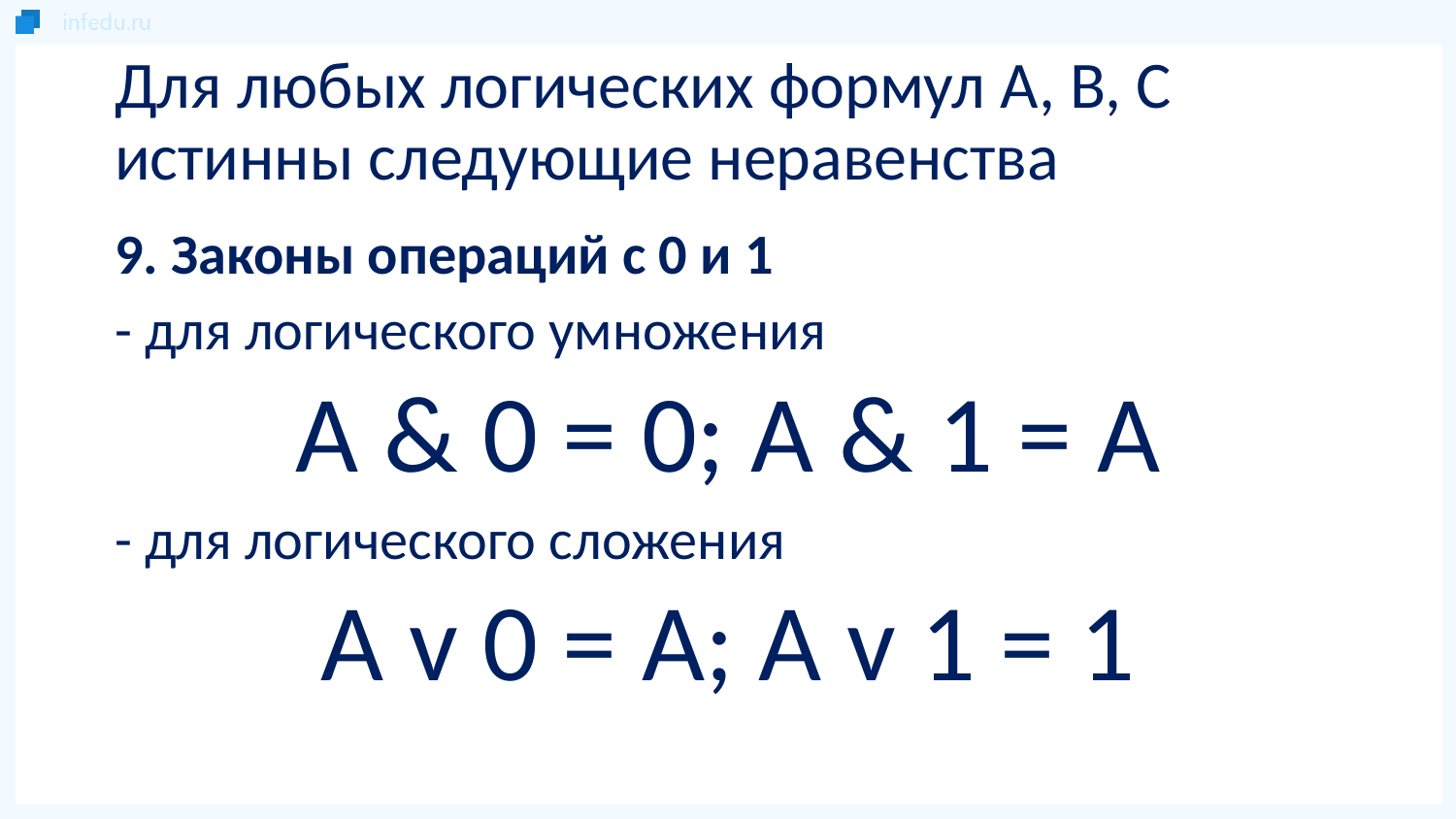

# Для любых логических формул A, B, C истинны следующие неравенства
9. Законы операций с 0 и 1
- для логического умножения
A & 0 = 0; A & 1 = A
- для логического сложения
A v 0 = A; A v 1 = 1